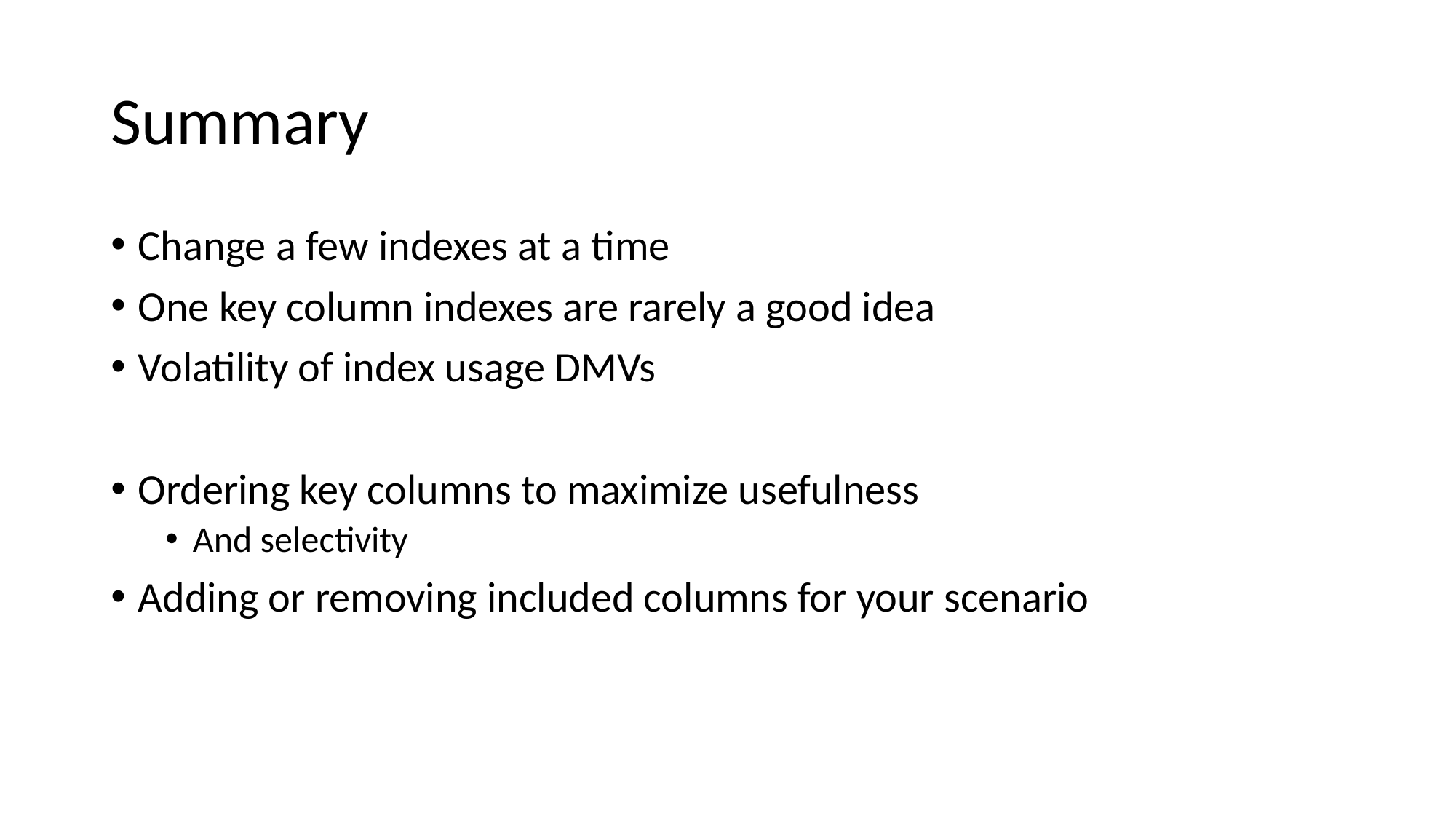

# Summary
Change a few indexes at a time
One key column indexes are rarely a good idea
Volatility of index usage DMVs

Ordering key columns to maximize usefulness
And selectivity
Adding or removing included columns for your scenario